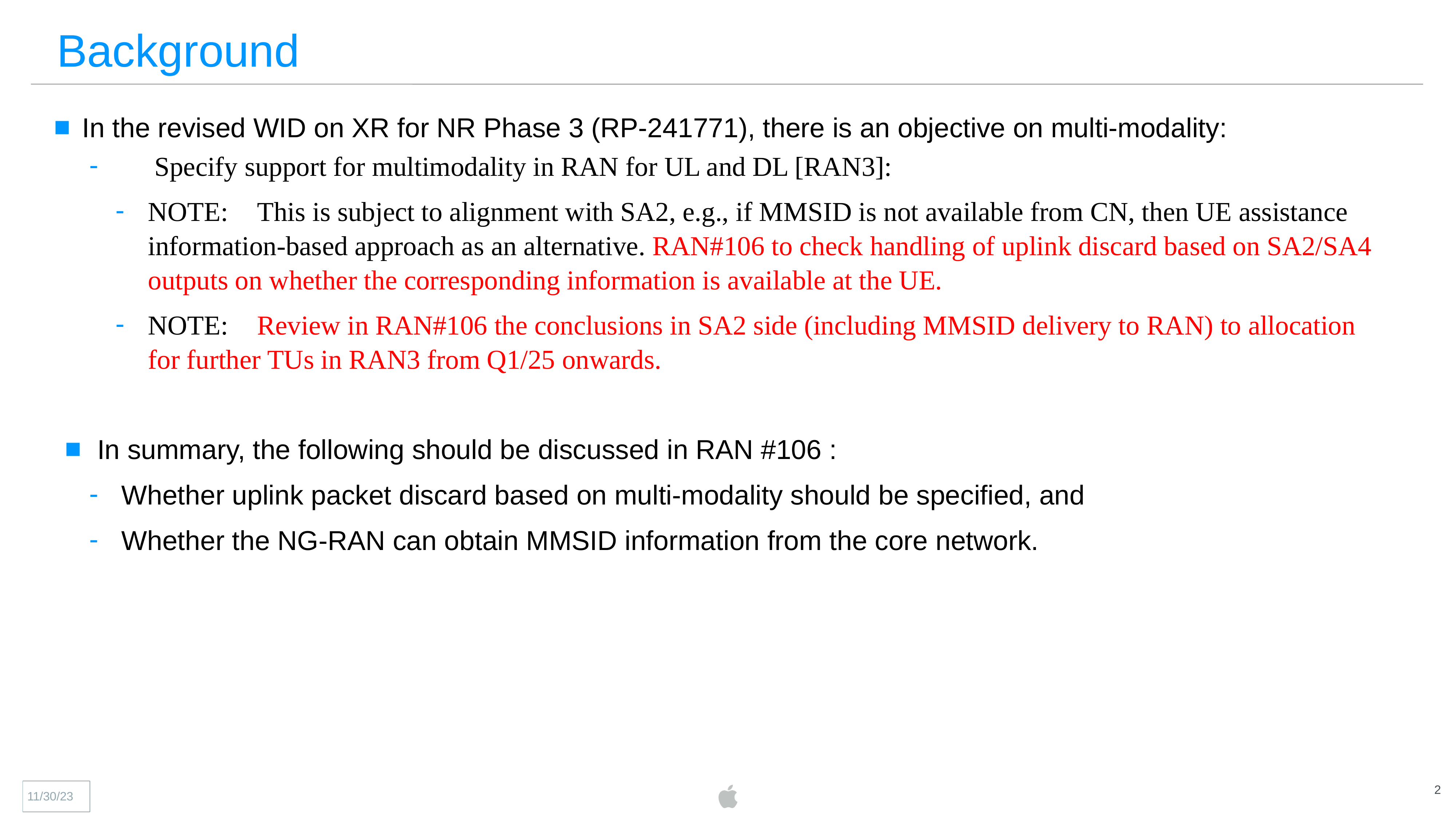

Background
In the revised WID on XR for NR Phase 3 (RP-241771), there is an objective on multi-modality:
	Specify support for multimodality in RAN for UL and DL [RAN3]:
NOTE:	This is subject to alignment with SA2, e.g., if MMSID is not available from CN, then UE assistance  information-based approach as an alternative. RAN#106 to check handling of uplink discard based on SA2/SA4 outputs on whether the corresponding information is available at the UE.
NOTE:	Review in RAN#106 the conclusions in SA2 side (including MMSID delivery to RAN) to allocation for further TUs in RAN3 from Q1/25 onwards.

In summary, the following should be discussed in RAN #106 :
Whether uplink packet discard based on multi-modality should be specified, and
Whether the NG-RAN can obtain MMSID information from the core network.
2